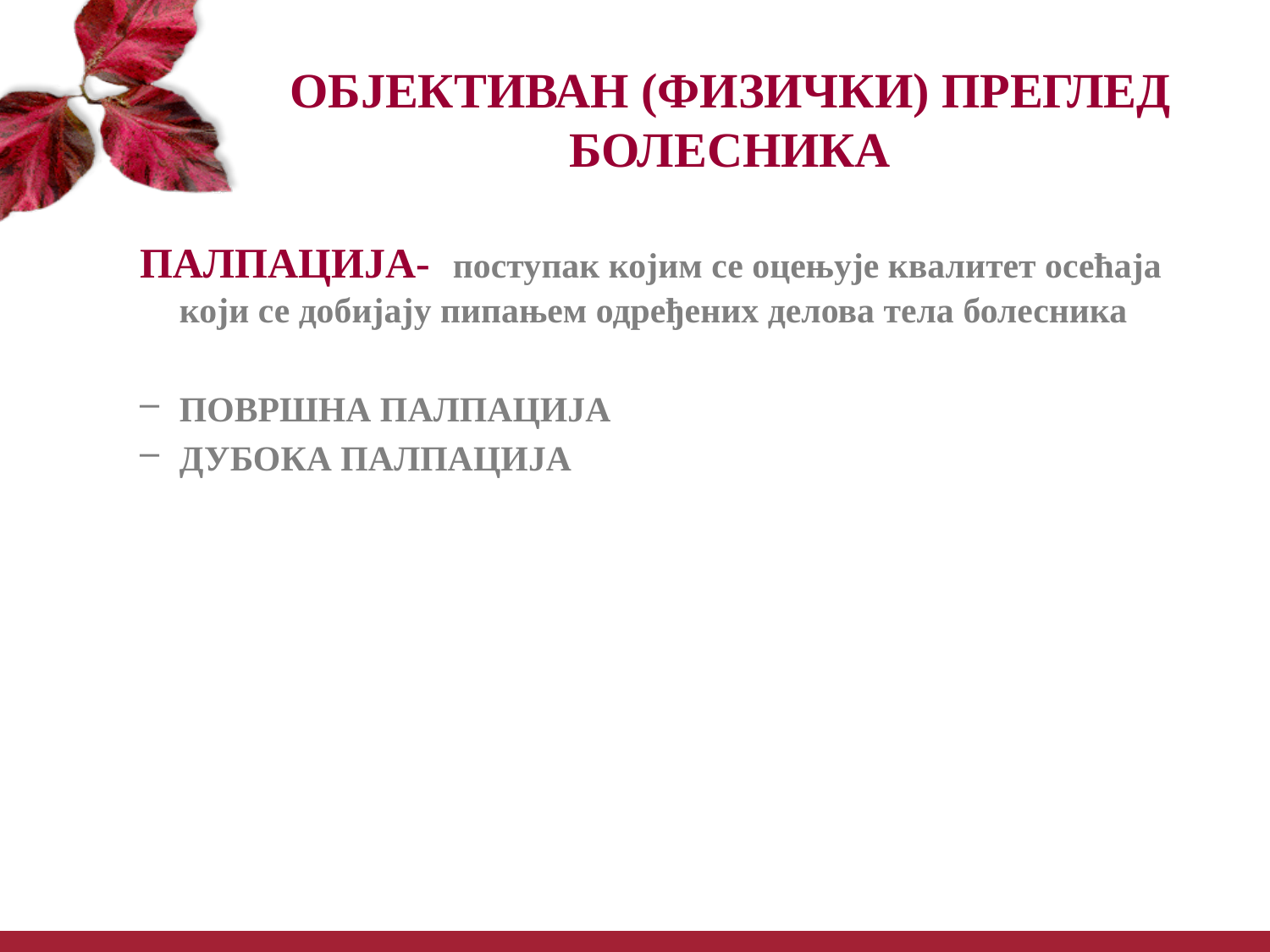

# ОБЈЕКТИВАН (ФИЗИЧКИ) ПРЕГЛЕД БОЛЕСНИКА
ПАЛПАЦИЈА-  поступак којим се оцењује квалитет осећаја који се добијају пипањем одређених делова тела болесника

ПОВРШНА ПАЛПАЦИЈА
ДУБОКА ПАЛПАЦИЈА